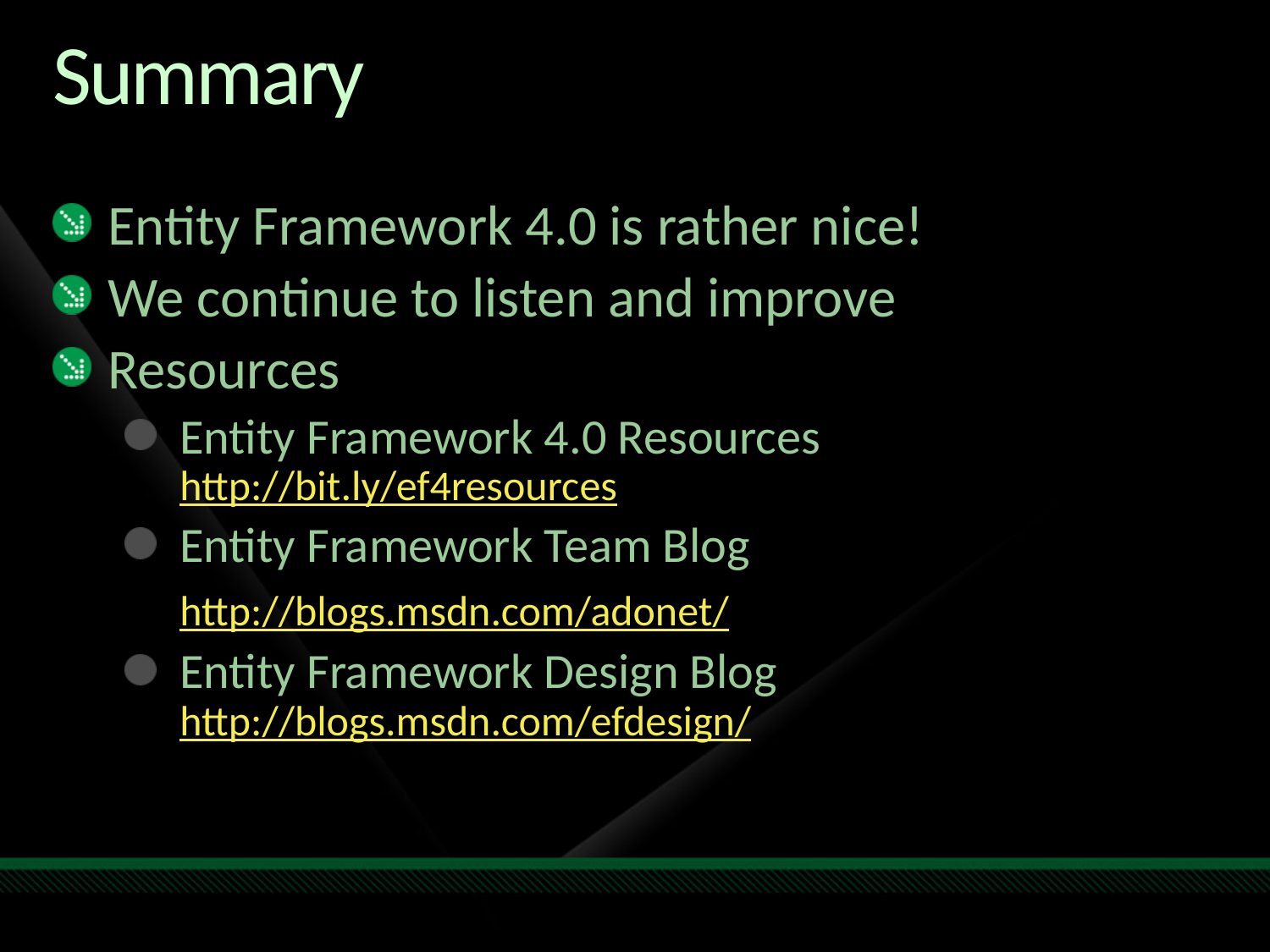

# Summary
Entity Framework 4.0 is rather nice!
We continue to listen and improve
Resources
Entity Framework 4.0 Resources http://bit.ly/ef4resources
Entity Framework Team Blog
	http://blogs.msdn.com/adonet/
Entity Framework Design Blog http://blogs.msdn.com/efdesign/